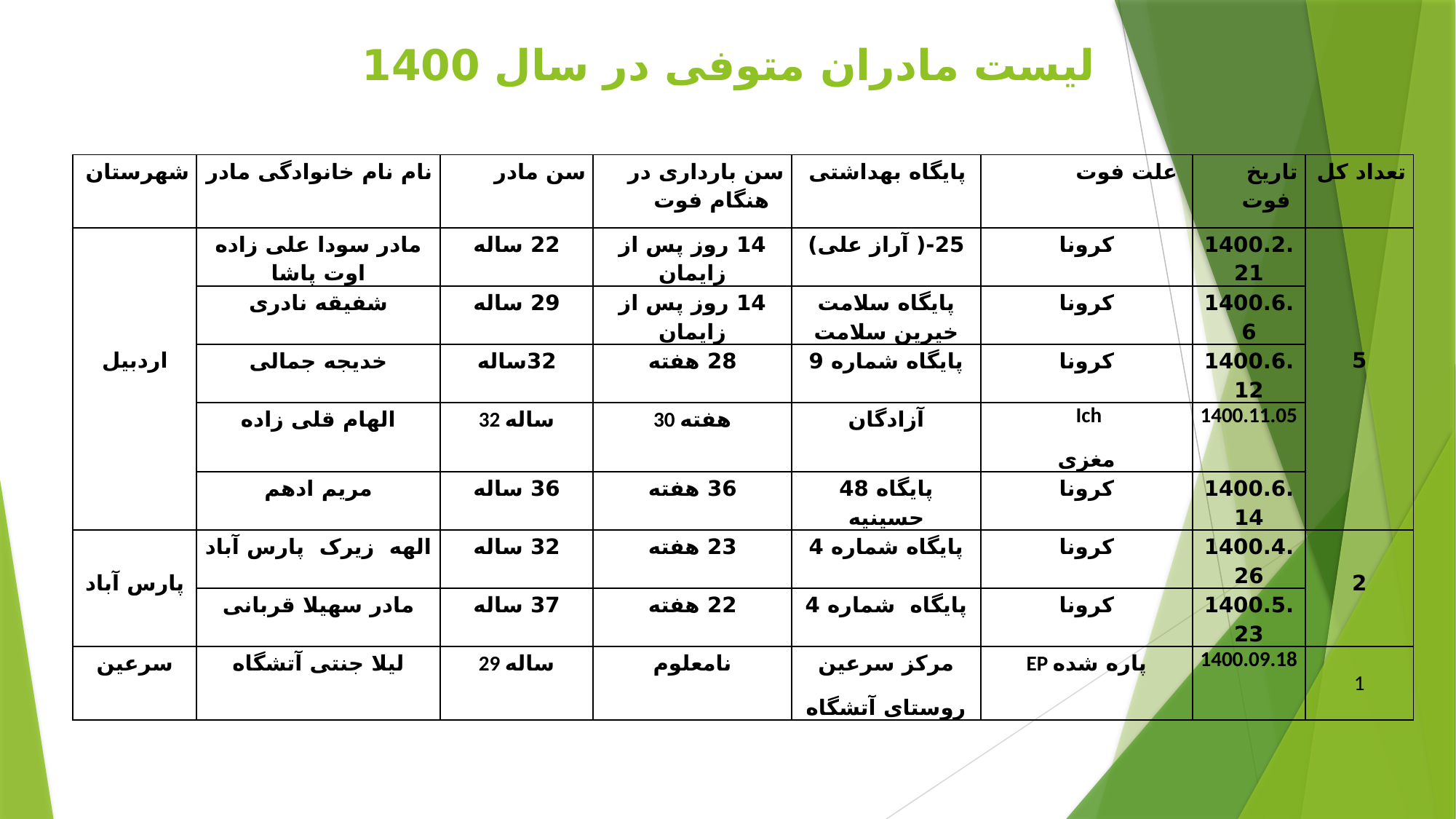

لیست مادران متوفی در سال 1400
| شهرستان | نام نام خانوادگی مادر | سن مادر | سن بارداری در هنگام فوت | پایگاه بهداشتی | علت فوت | تاریخ فوت | تعداد کل |
| --- | --- | --- | --- | --- | --- | --- | --- |
| اردبیل | مادر سودا علی زاده اوت پاشا | 22 ساله | 14 روز پس از زایمان | 25-( آراز علی) | کرونا | 1400.2.21 | 5 |
|  | شفیقه نادری | 29 ساله | 14 روز پس از زایمان | پایگاه سلامت خیرین سلامت | کرونا | 1400.6.6 |  |
|  | خدیجه جمالی | 32ساله | 28 هفته | پایگاه شماره 9 | کرونا | 1400.6.12 |  |
|  | الهام قلی زاده | 32 ساله | 30 هفته | آزادگان | Ich مغزی | 1400.11.05 |  |
|  | مریم ادهم | 36 ساله | 36 هفته | پایگاه 48 حسینیه | کرونا | 1400.6.14 |  |
| پارس آباد | الهه زیرک پارس آباد | 32 ساله | 23 هفته | پایگاه شماره 4 | کرونا | 1400.4.26 | 2 |
|  | مادر سهیلا قربانی | 37 ساله | 22 هفته | پایگاه شماره 4 | کرونا | 1400.5.23 |  |
| سرعین | لیلا جنتی آتشگاه | 29 ساله | نامعلوم | مرکز سرعین روستای آتشگاه | EP پاره شده | 1400.09.18 | 1 |